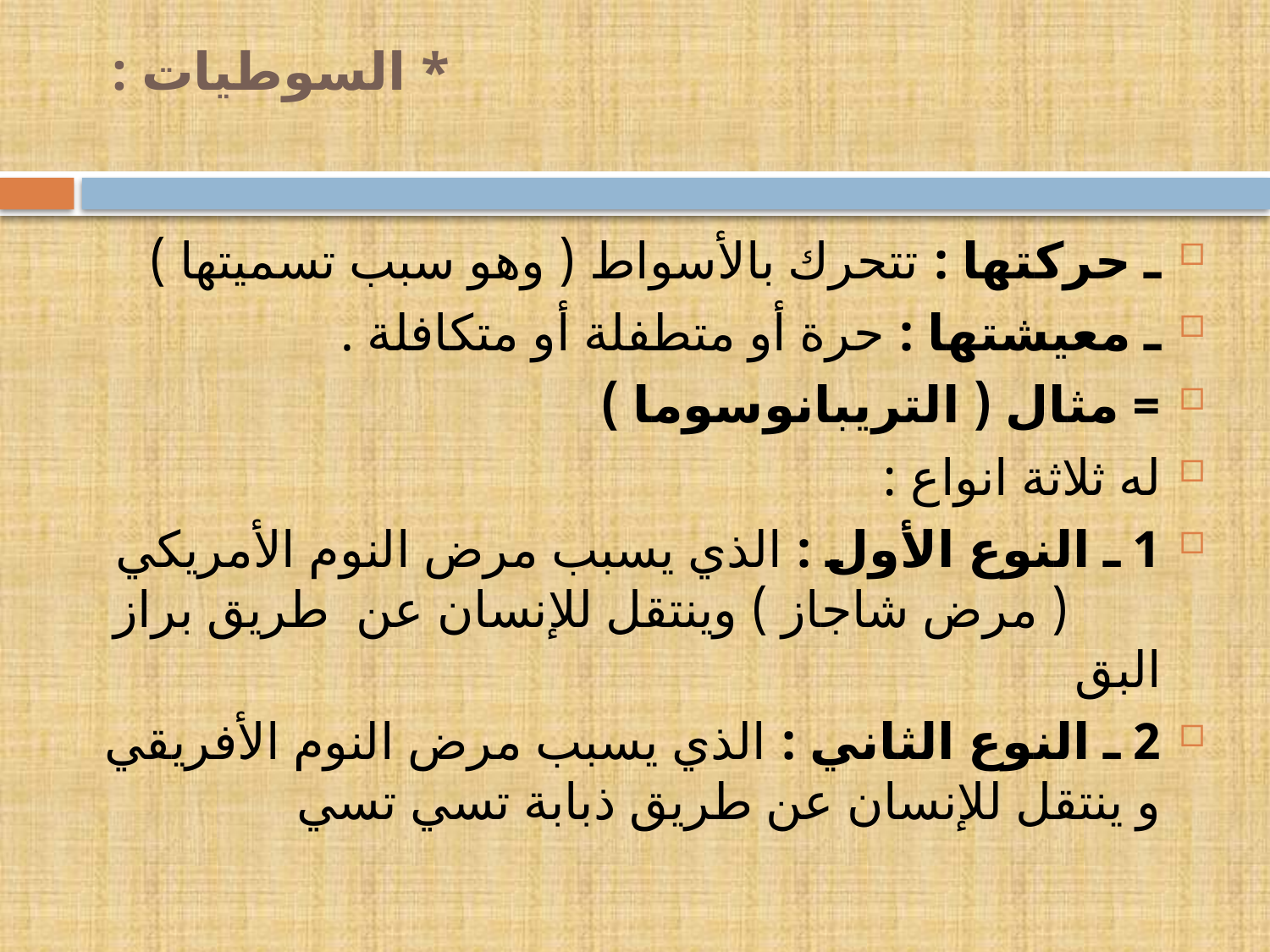

# * السوطيات :
ـ حركتها : تتحرك بالأسواط ( وهو سبب تسميتها )
ـ معيشتها : حرة أو متطفلة أو متكافلة .
= مثال ( التريبانوسوما )
له ثلاثة انواع :
1 ـ النوع الأول : الذي يسبب مرض النوم الأمريكي         ( مرض شاجاز ) وينتقل للإنسان عن  طريق براز البق
2 ـ النوع الثاني : الذي يسبب مرض النوم الأفريقي و ينتقل للإنسان عن طريق ذبابة تسي تسي